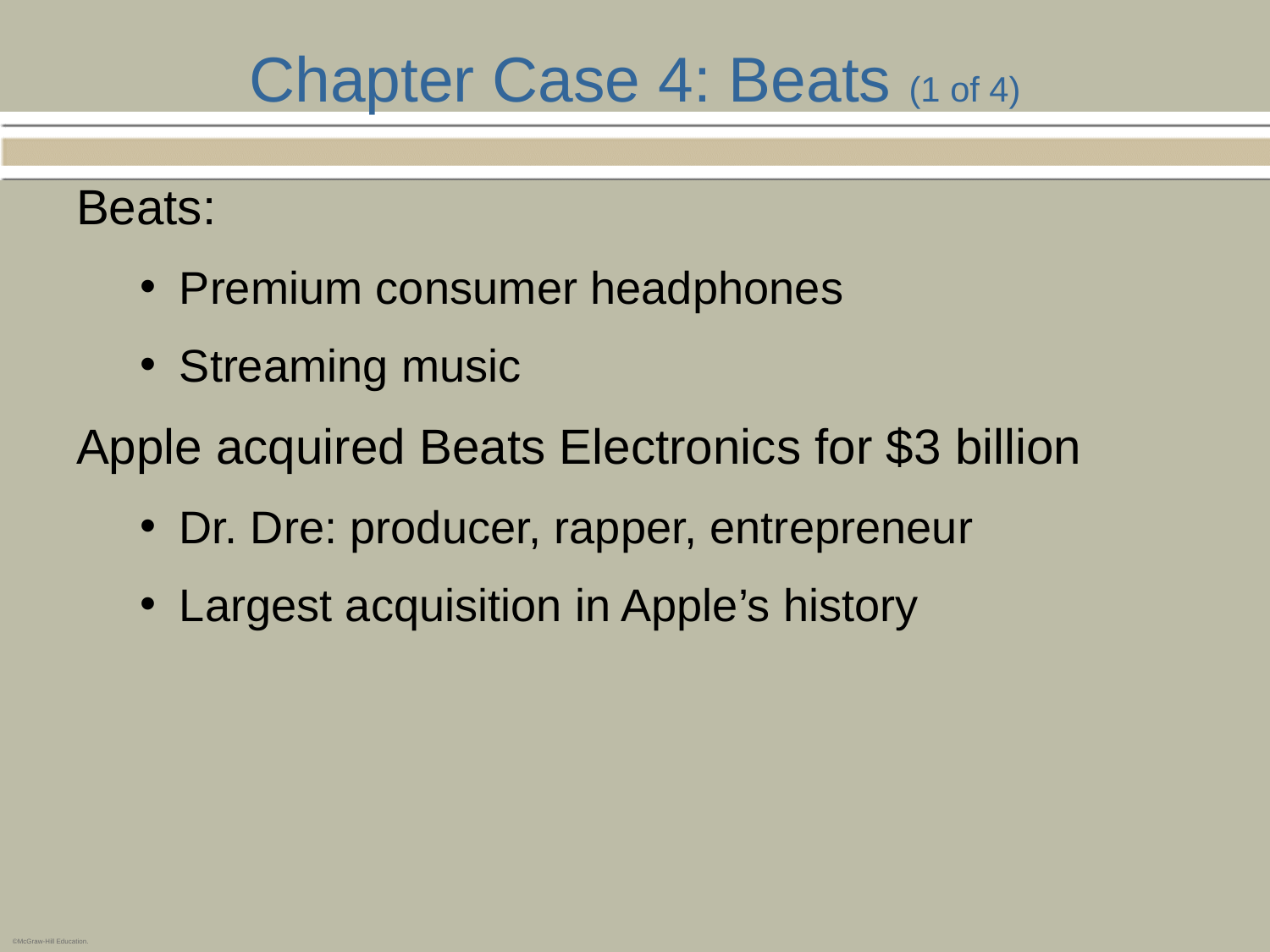

# Chapter Case 4: Beats (1 of 4)
Beats:
Premium consumer headphones
Streaming music
Apple acquired Beats Electronics for $3 billion
Dr. Dre: producer, rapper, entrepreneur
Largest acquisition in Apple’s history